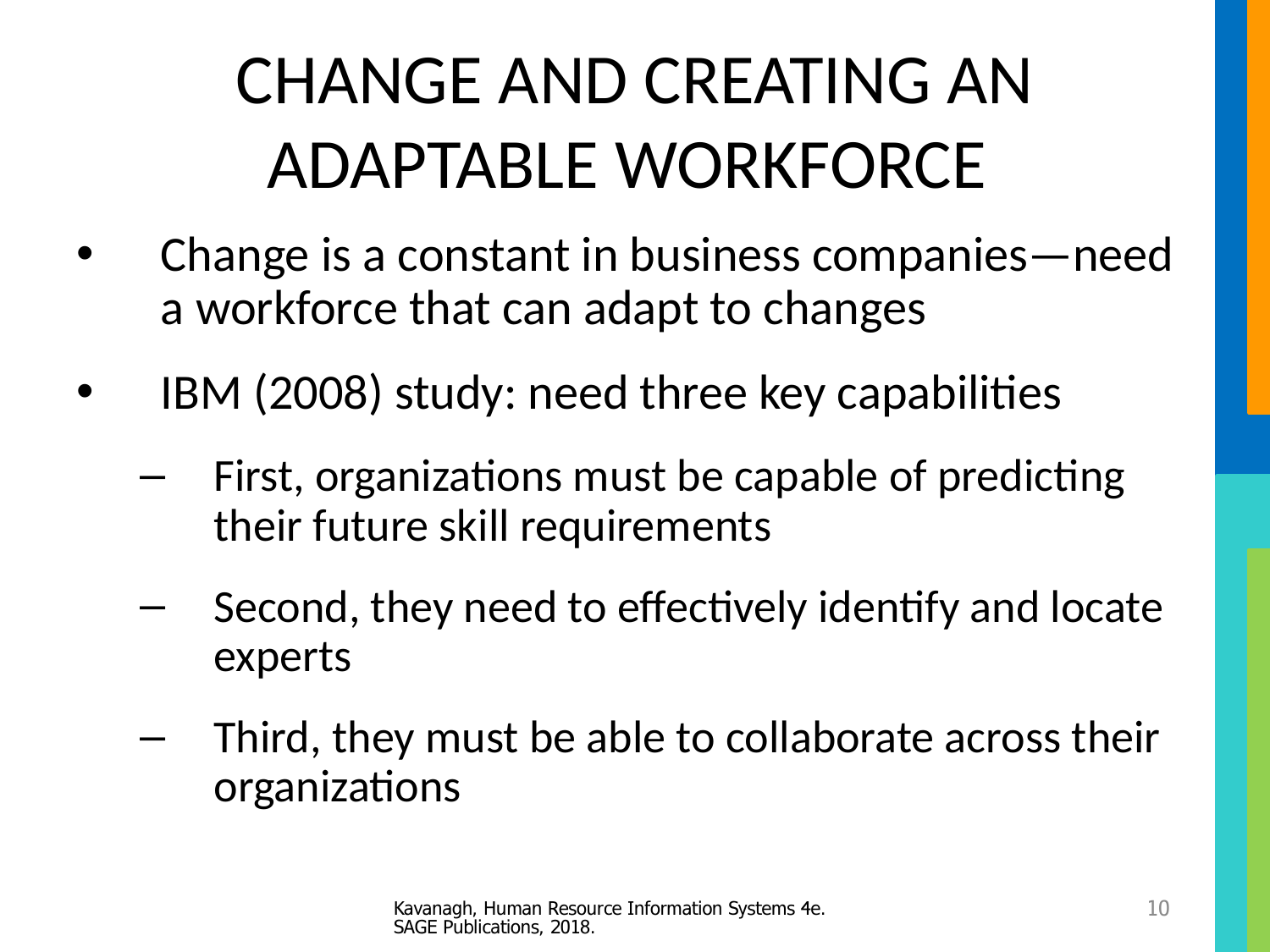

# CHANGE AND CREATING AN ADAPTABLE WORKFORCE
Change is a constant in business companies—need a workforce that can adapt to changes
IBM (2008) study: need three key capabilities
First, organizations must be capable of predicting their future skill requirements
Second, they need to effectively identify and locate experts
Third, they must be able to collaborate across their organizations
Kavanagh, Human Resource Information Systems 4e. SAGE Publications, 2018.
10